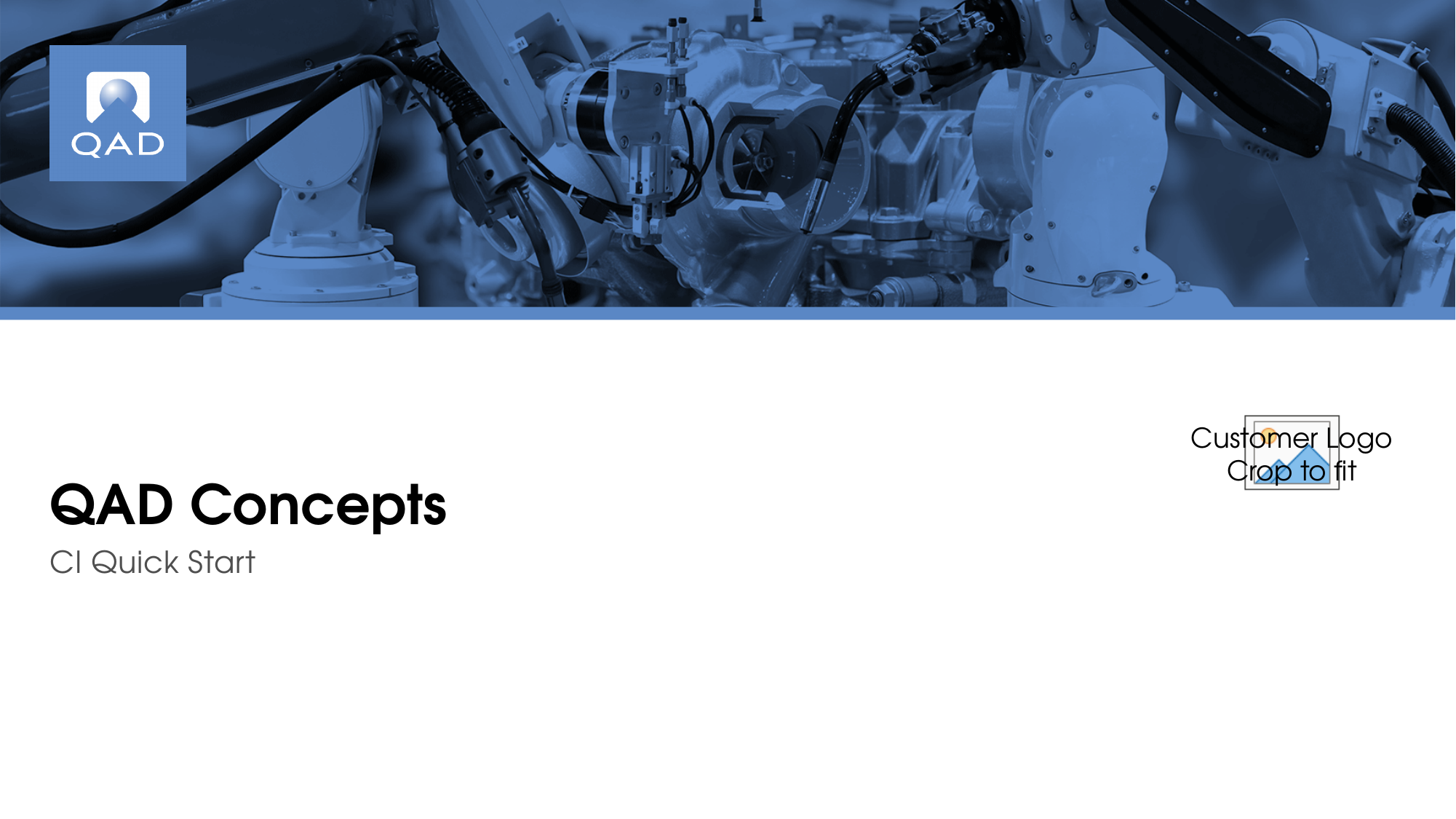

# QAD Concepts

CI Quick Start

1